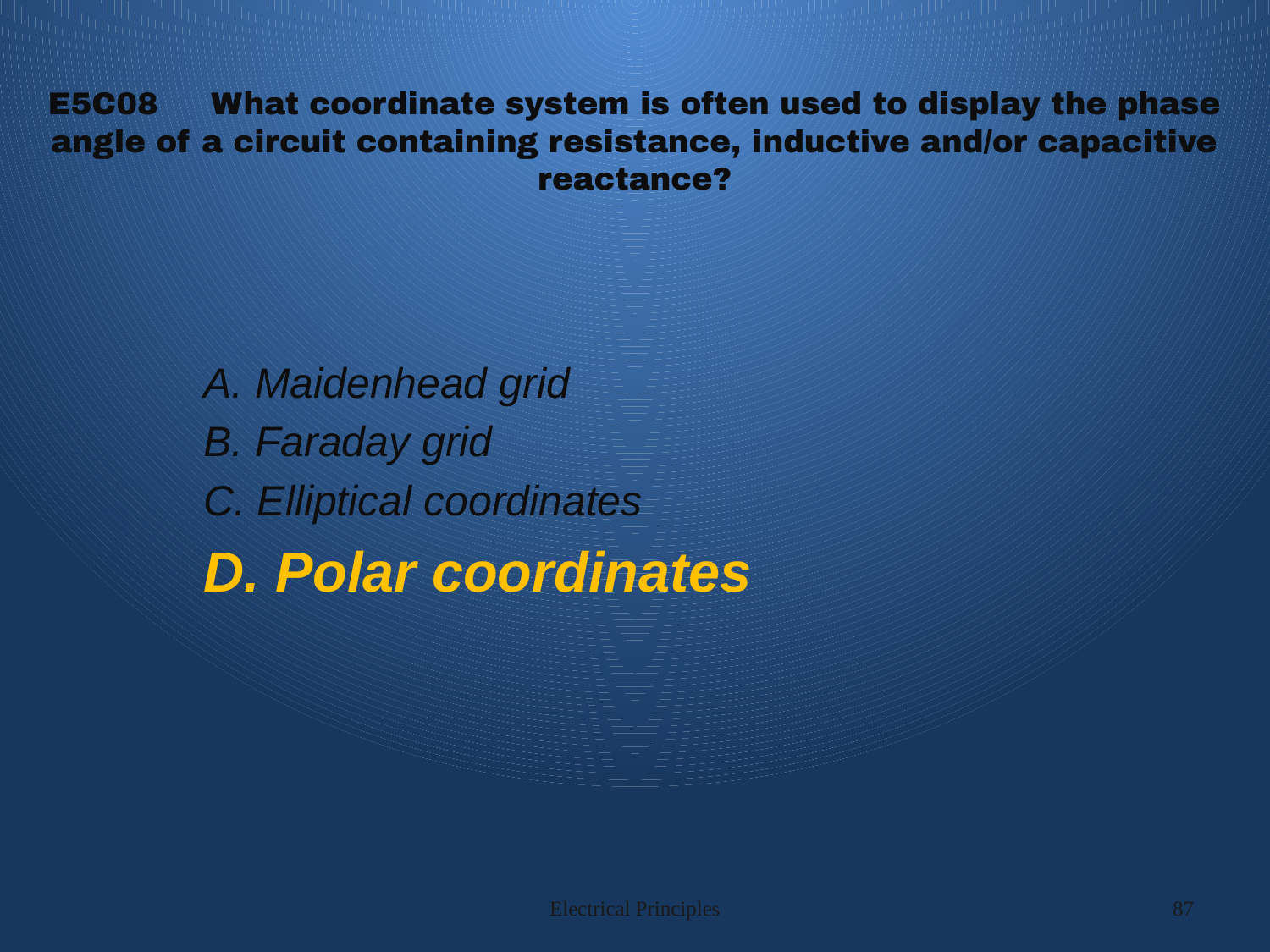

# E5C08     What coordinate system is often used to display the phase angle of a circuit containing resistance, inductive and/or capacitive reactance?
A. Maidenhead grid
B. Faraday grid
C. Elliptical coordinates
D. Polar coordinates
Electrical Principles
87